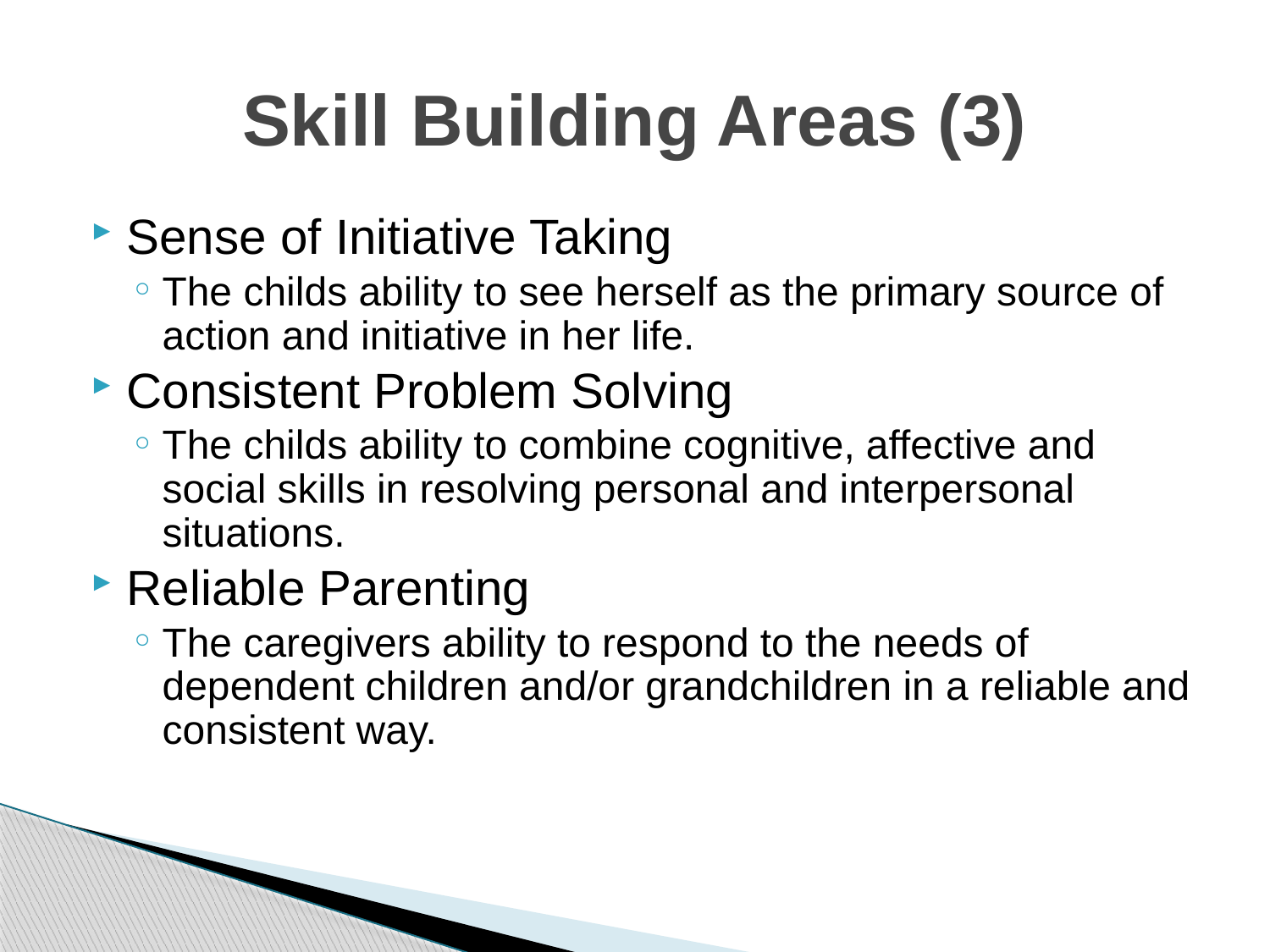

# Skill Building Areas (3)
Sense of Initiative Taking
The childs ability to see herself as the primary source of action and initiative in her life.
Consistent Problem Solving
The childs ability to combine cognitive, affective and social skills in resolving personal and interpersonal situations.
Reliable Parenting
The caregivers ability to respond to the needs of dependent children and/or grandchildren in a reliable and consistent way.